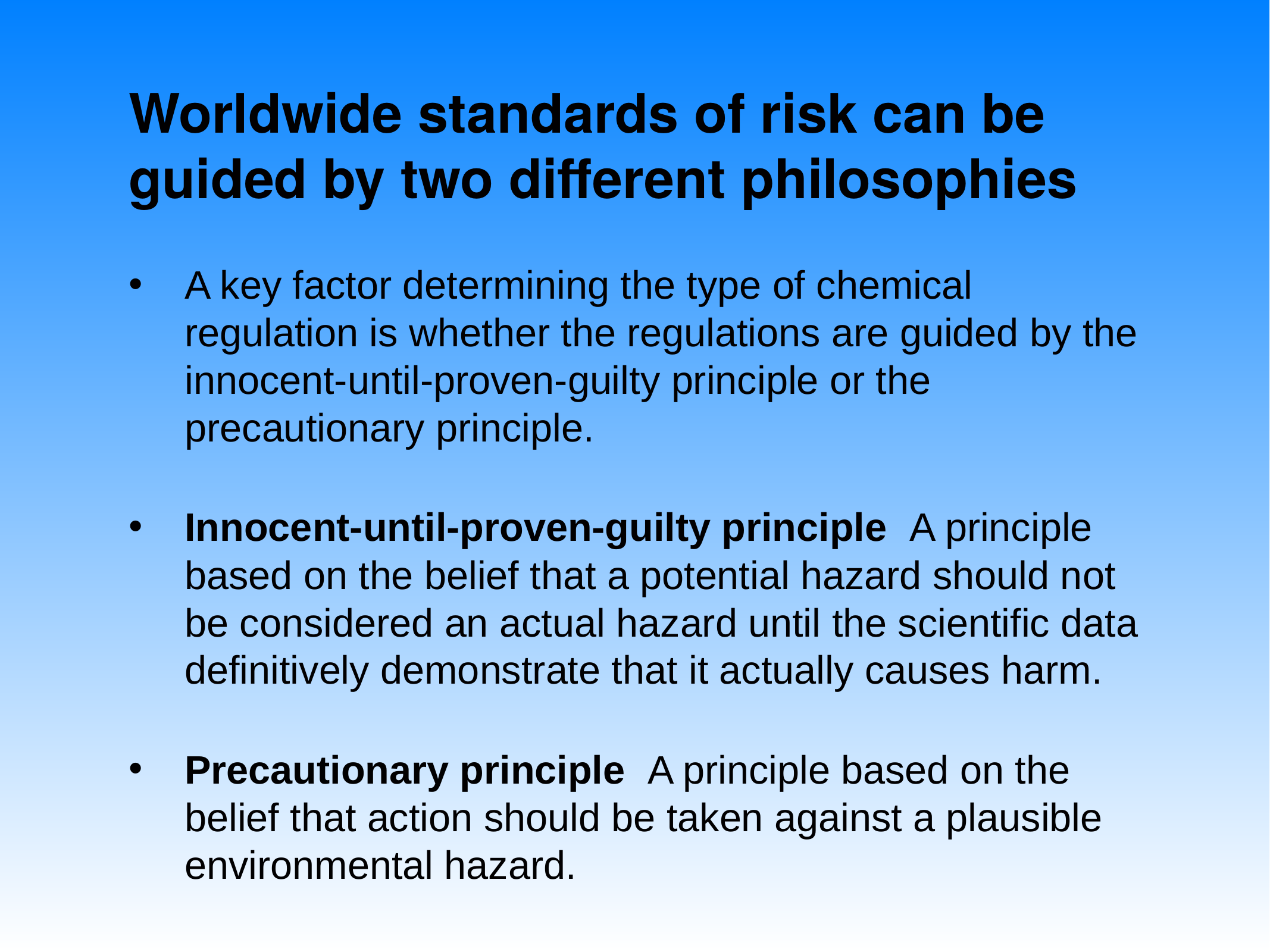

# Worldwide standards of risk can be guided by two different philosophies
A key factor determining the type of chemical regulation is whether the regulations are guided by the innocent-until-proven-guilty principle or the precautionary principle.
Innocent-until-proven-guilty principle  A principle based on the belief that a potential hazard should not be considered an actual hazard until the scientific data definitively demonstrate that it actually causes harm.
Precautionary principle  A principle based on the belief that action should be taken against a plausible environmental hazard.